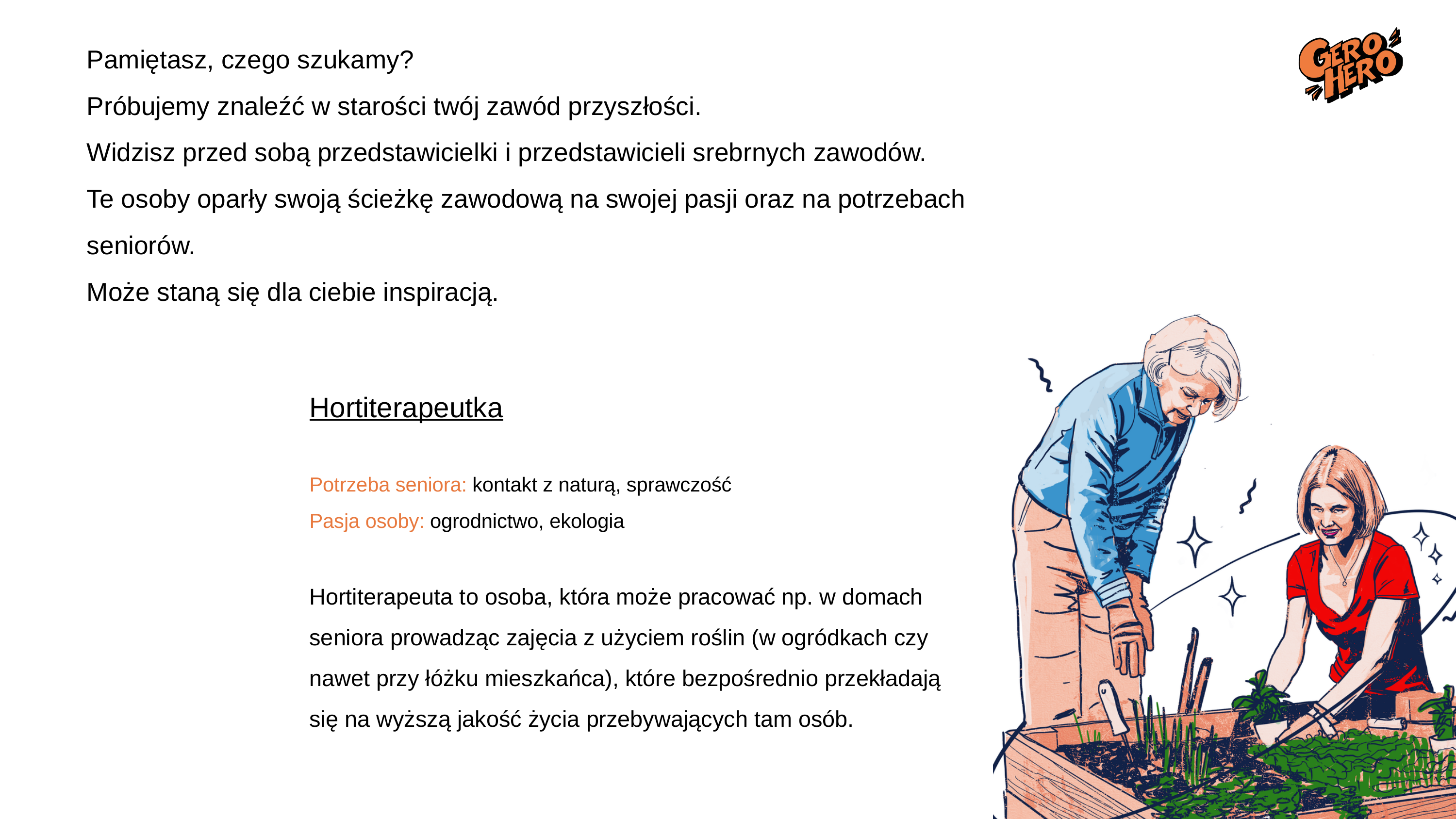

hortiterapeutka
Pamiętasz, czego szukamy?
Próbujemy znaleźć w starości twój zawód przyszłości.
Widzisz przed sobą przedstawicielki i przedstawicieli srebrnych zawodów.
Te osoby oparły swoją ścieżkę zawodową na swojej pasji oraz na potrzebach seniorów.
Może staną się dla ciebie inspiracją.

Hortiterapeutka

Potrzeba seniora: kontakt z naturą, sprawczość
Pasja osoby: ogrodnictwo, ekologia

Hortiterapeuta to osoba, która może pracować np. w domach seniora prowadząc zajęcia z użyciem roślin (w ogródkach czy nawet przy łóżku mieszkańca), które bezpośrednio przekładają się na wyższą jakość życia przebywających tam osób.